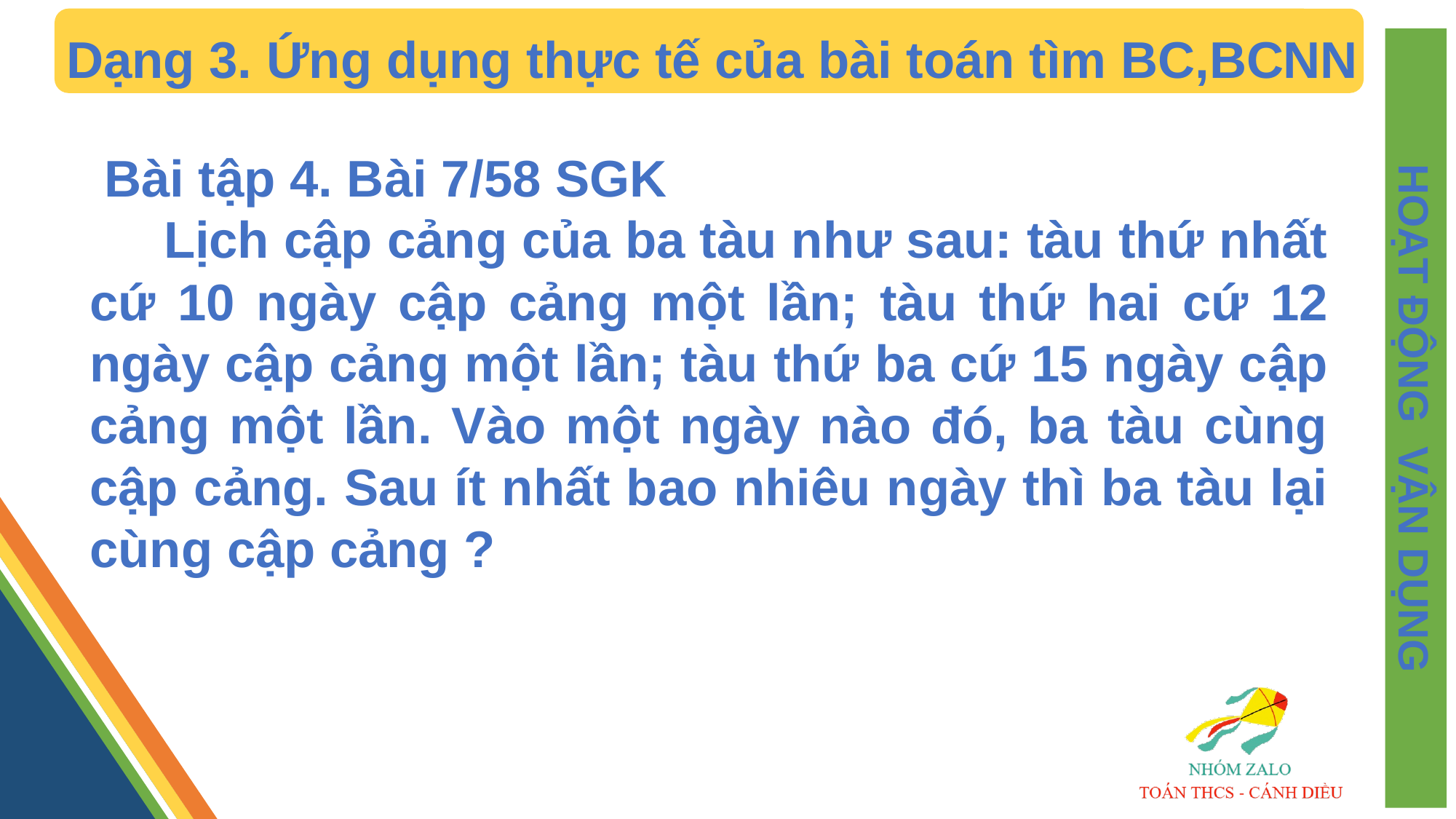

Dạng 3. Ứng dụng thực tế của bài toán tìm BC,BCNN
 Bài tập 4. Bài 7/58 SGK
     Lịch cập cảng của ba tàu như sau: tàu thứ nhất cứ 10 ngày cập cảng một lần; tàu thứ hai cứ 12 ngày cập cảng một lần; tàu thứ ba cứ 15 ngày cập cảng một lần. Vào một ngày nào đó, ba tàu cùng cập cảng. Sau ít nhất bao nhiêu ngày thì ba tàu lại cùng cập cảng ?
HOẠT ĐỘNG  VẬN DỤNG

Vì x